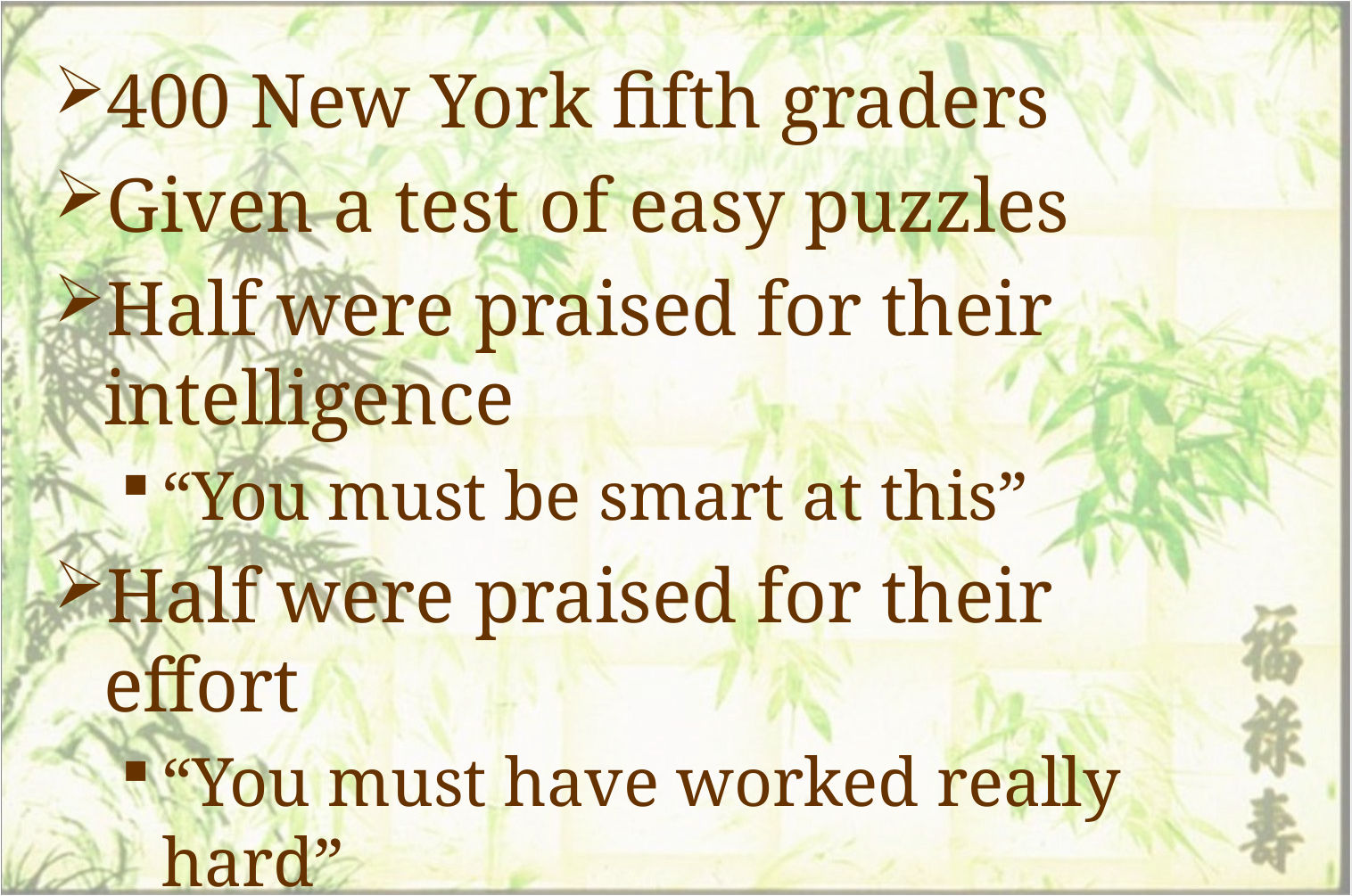

400 New York fifth graders
Given a test of easy puzzles
Half were praised for their intelligence
“You must be smart at this”
Half were praised for their effort
“You must have worked really hard”